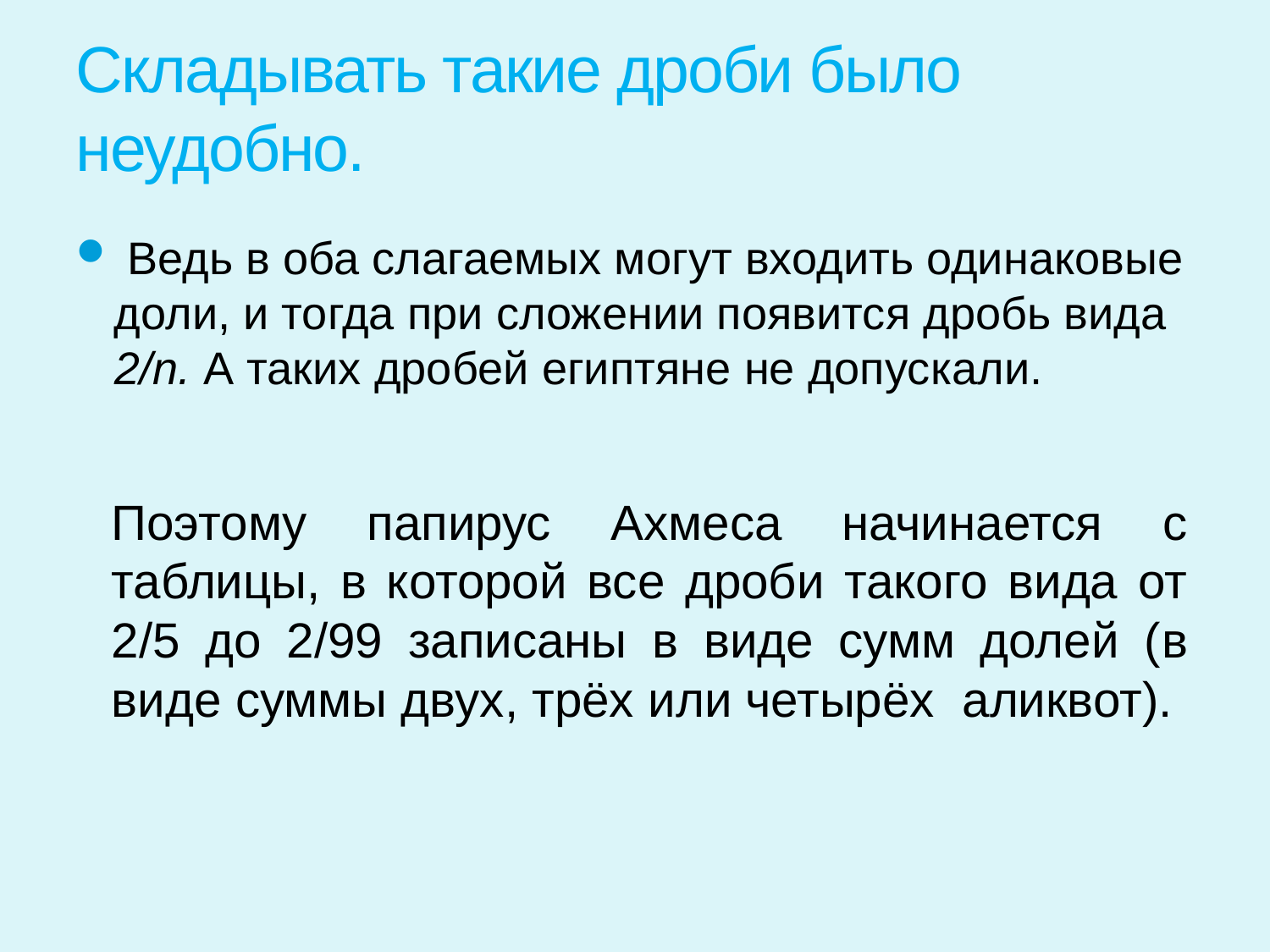

# Складывать такие дроби было неудобно.
 Ведь в оба слагаемых могут входить одинаковые доли, и тогда при сложении появится дробь вида 2/n. А таких дробей египтяне не допускали.

Поэтому папирус Ахмеса начинается с таблицы, в которой все дроби такого вида от 2/5 до 2/99 записаны в виде сумм долей (в виде суммы двух, трёх или четырёх  аликвот).